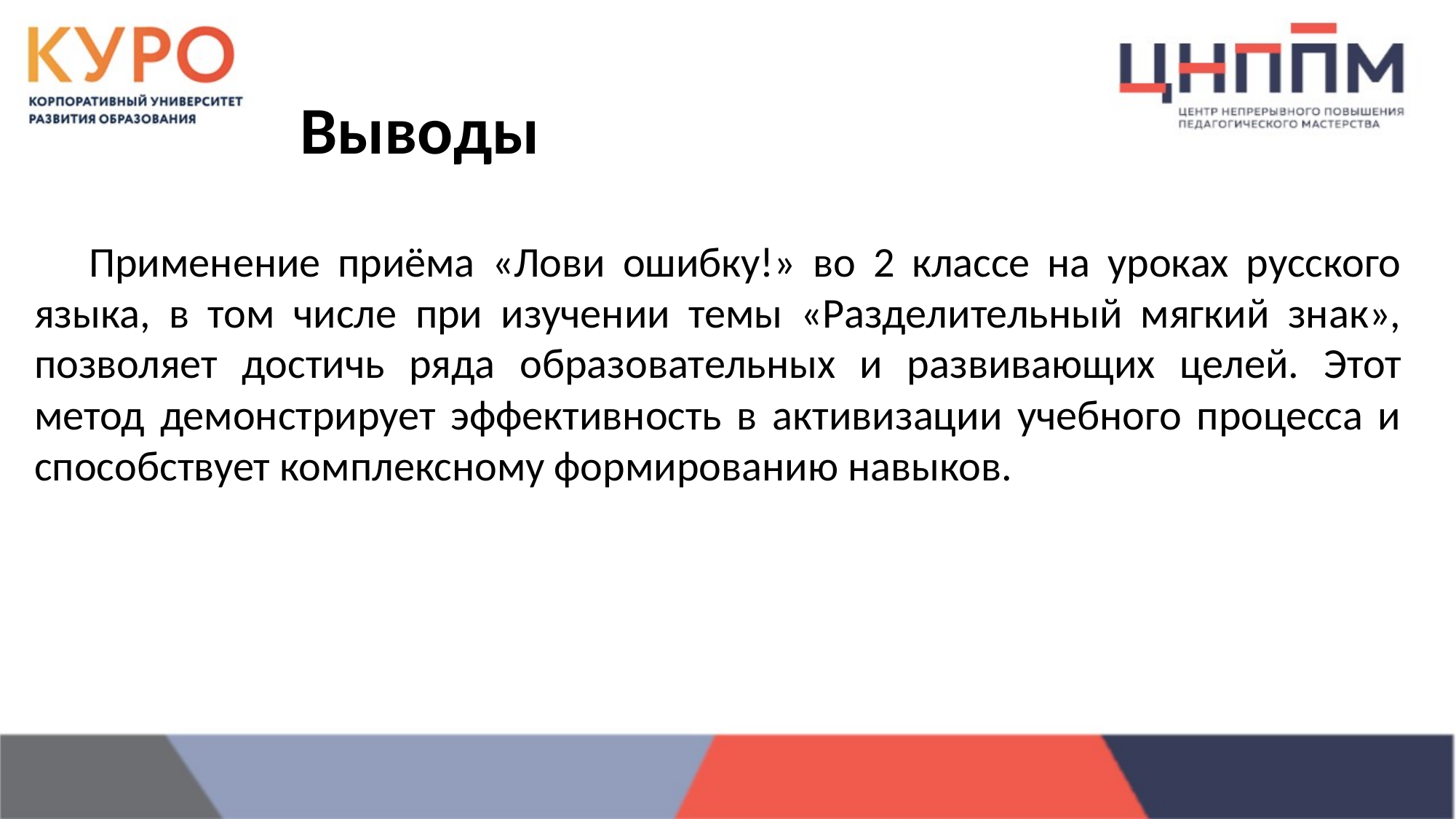

Выводы
Применение приёма «Лови ошибку!» во 2 классе на уроках русского языка, в том числе при изучении темы «Разделительный мягкий знак», позволяет достичь ряда образовательных и развивающих целей. Этот метод демонстрирует эффективность в активизации учебного процесса и способствует комплексному формированию навыков.